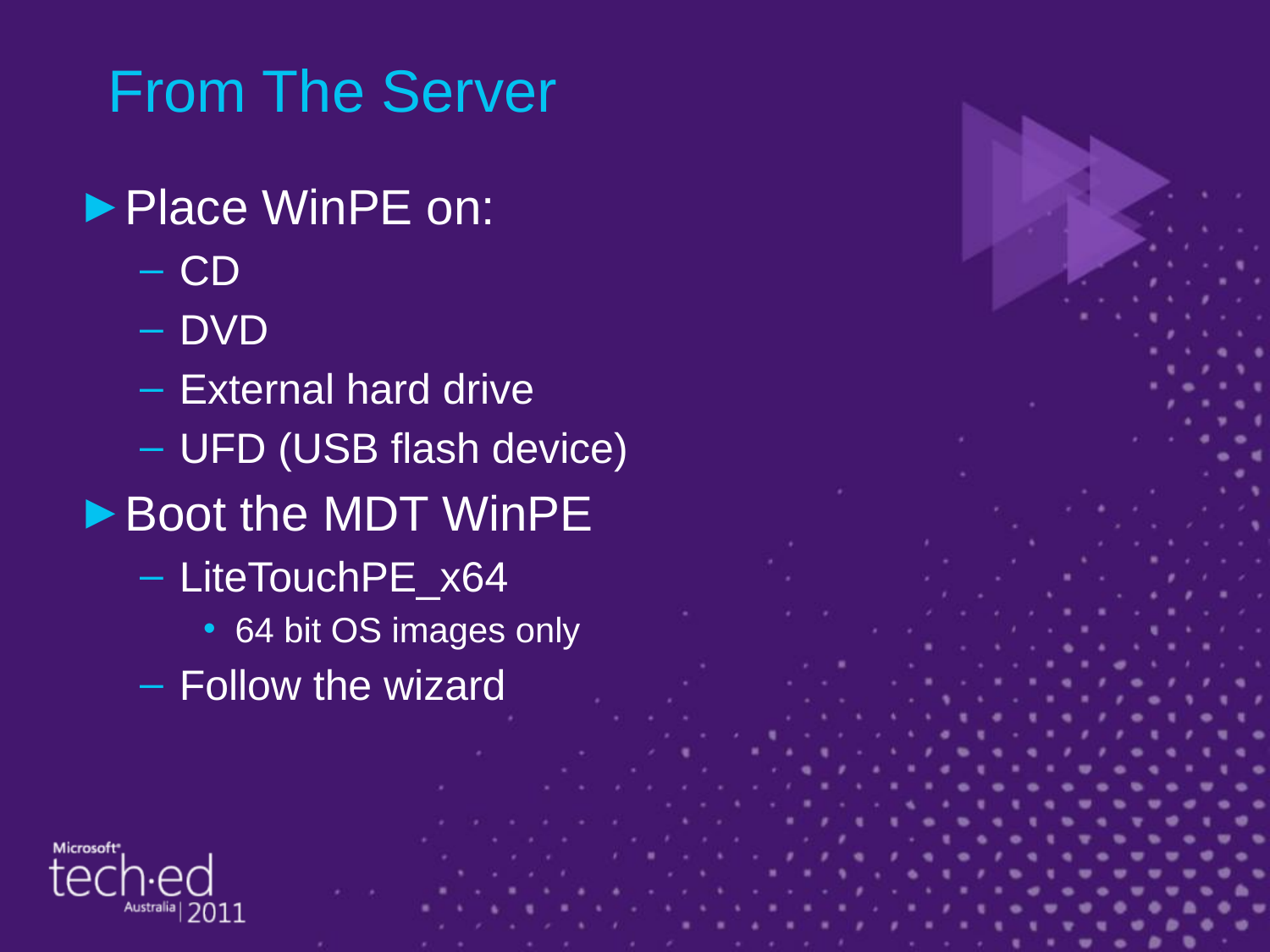

# From The Server
Place WinPE on:
CD
DVD
External hard drive
UFD (USB flash device)
Boot the MDT WinPE
LiteTouchPE_x64
64 bit OS images only
Follow the wizard